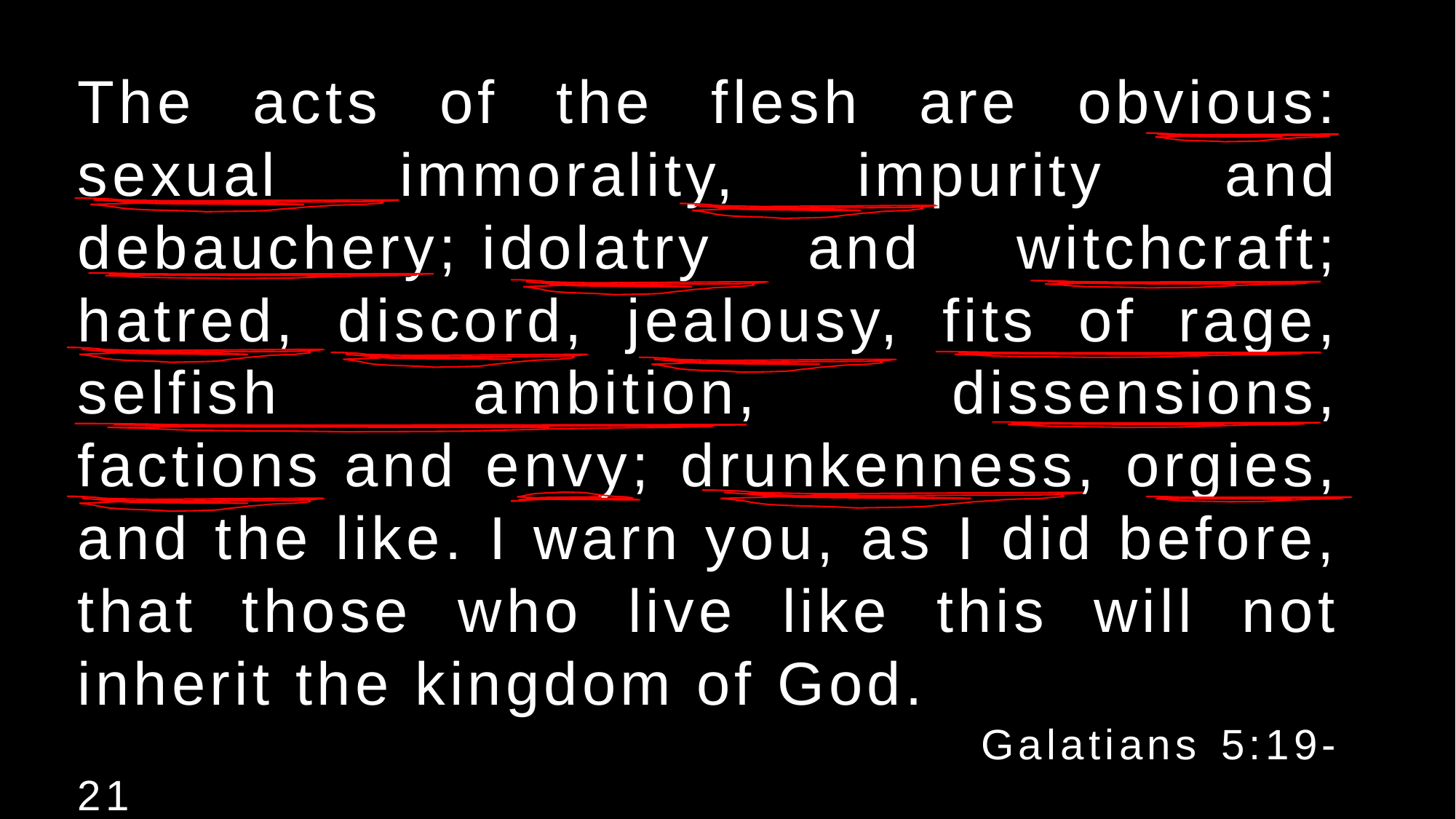

The acts of the flesh are obvious: sexual immorality, impurity and debauchery; idolatry and witchcraft; hatred, discord, jealousy, fits of rage, selfish ambition, dissensions, factions and envy; drunkenness, orgies, and the like. I warn you, as I did before, that those who live like this will not inherit the kingdom of God.
							       Galatians 5:19-21